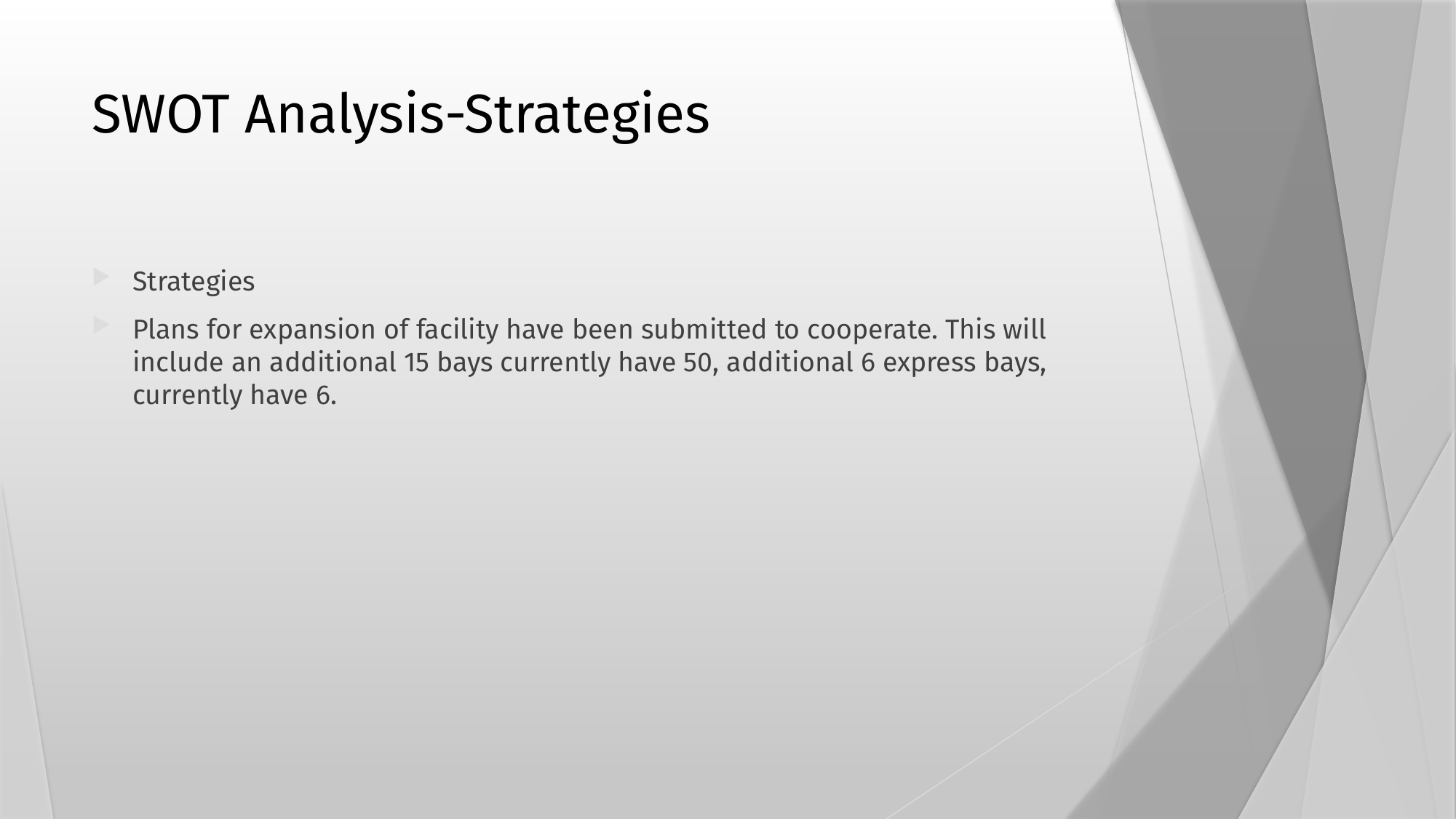

# SWOT Analysis-Strategies
Strategies
Plans for expansion of facility have been submitted to cooperate. This will include an additional 15 bays currently have 50, additional 6 express bays, currently have 6.